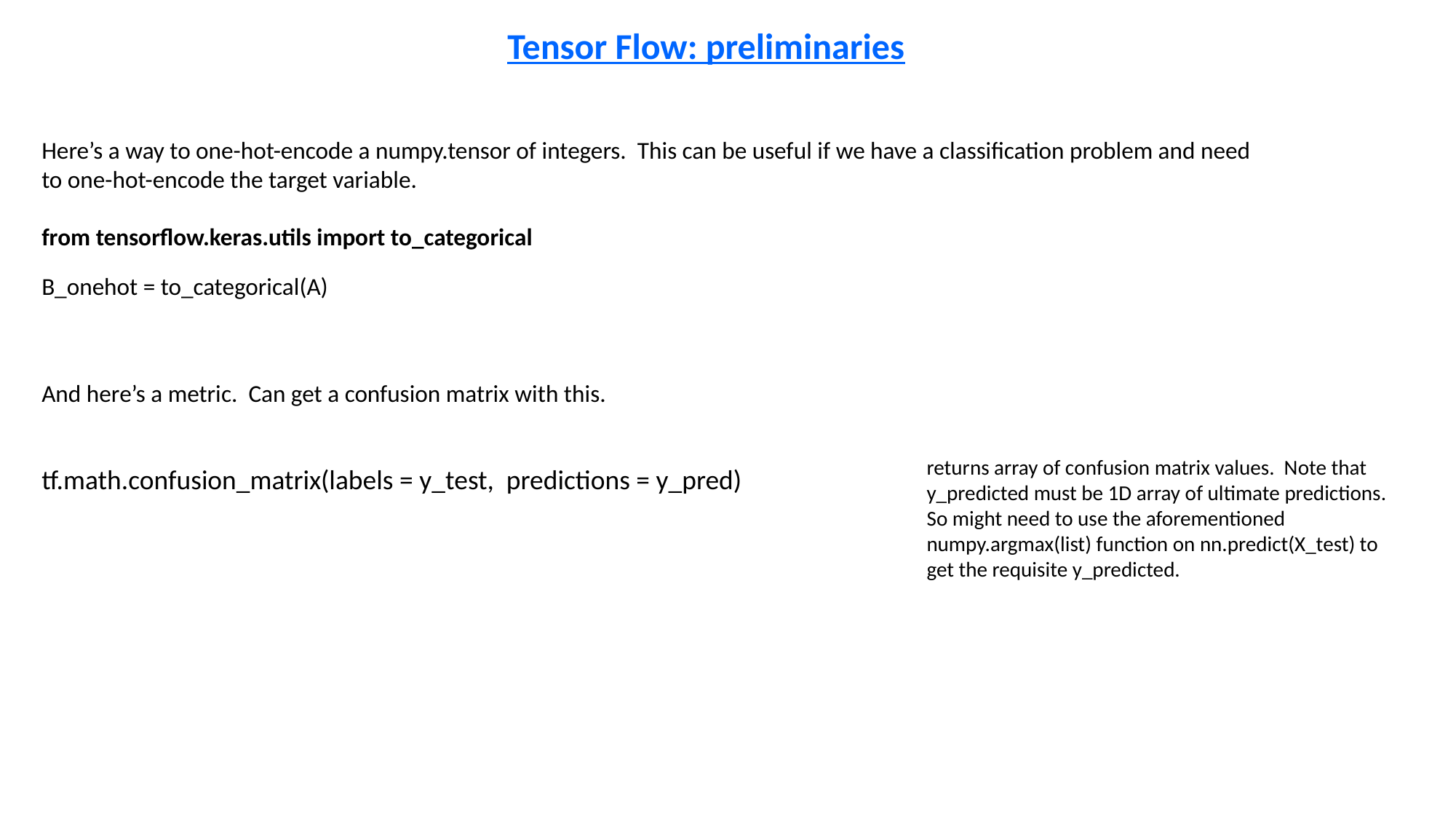

Tensor Flow: preliminaries
Here’s a way to one-hot-encode a numpy.tensor of integers.  This can be useful if we have a classification problem and need to one-hot-encode the target variable.
from tensorflow.keras.utils import to_categorical
B_onehot = to_categorical(A)
And here’s a metric.  Can get a confusion matrix with this.
returns array of confusion matrix values.  Note that y_predicted must be 1D array of ultimate predictions.  So might need to use the aforementioned numpy.argmax(list) function on nn.predict(X_test) to get the requisite y_predicted.
tf.math.confusion_matrix(labels = y_test,  predictions = y_pred)